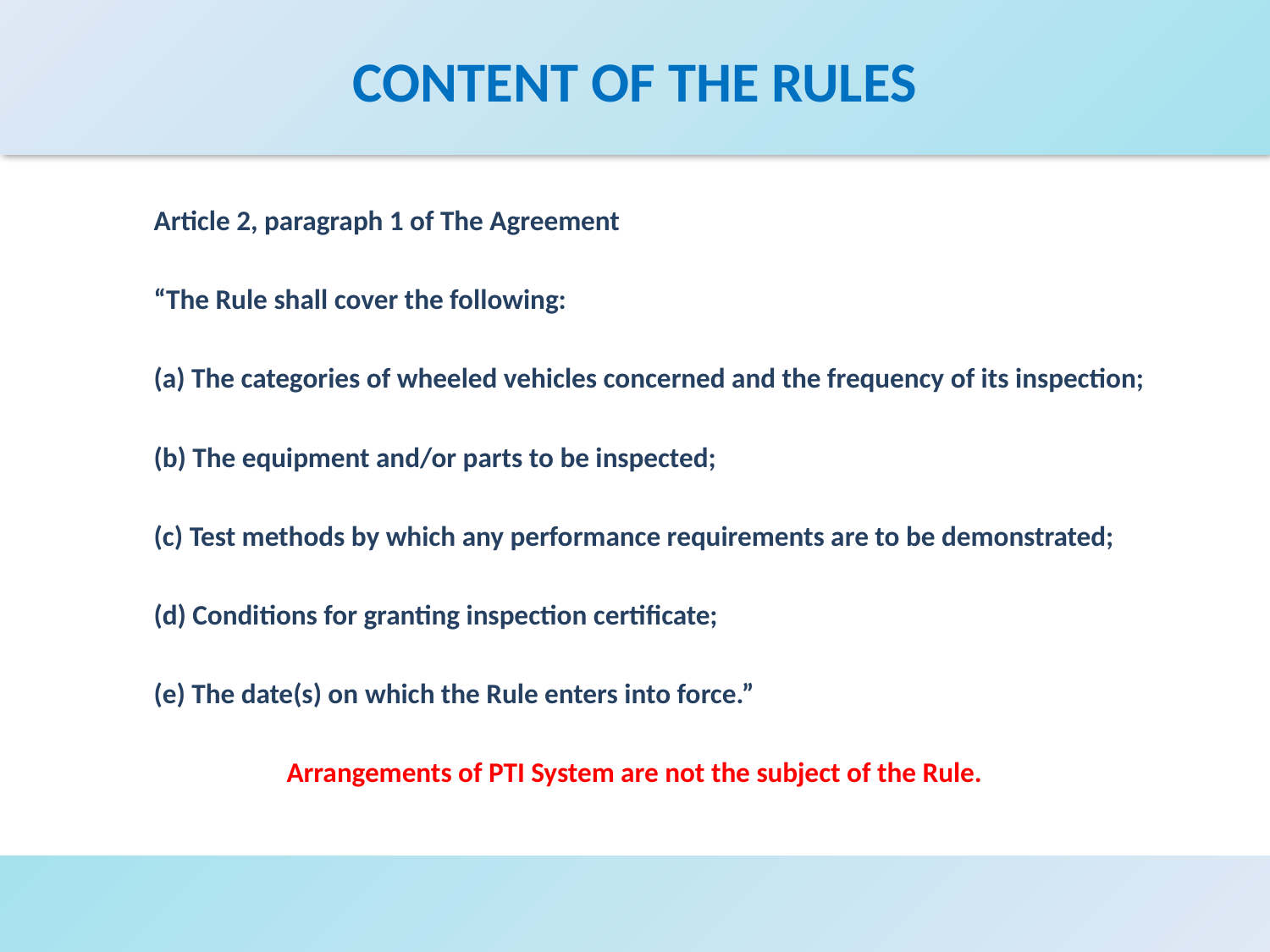

# CONTENT OF THE RULES
Article 2, paragraph 1 of The Agreement

“The Rule shall cover the following:

(a) The categories of wheeled vehicles concerned and the frequency of its inspection;

(b) The equipment and/or parts to be inspected;

(c) Test methods by which any performance requirements are to be demonstrated;

(d) Conditions for granting inspection certificate;

(e) The date(s) on which the Rule enters into force.”

Arrangements of PTI System are not the subject of the Rule.

6